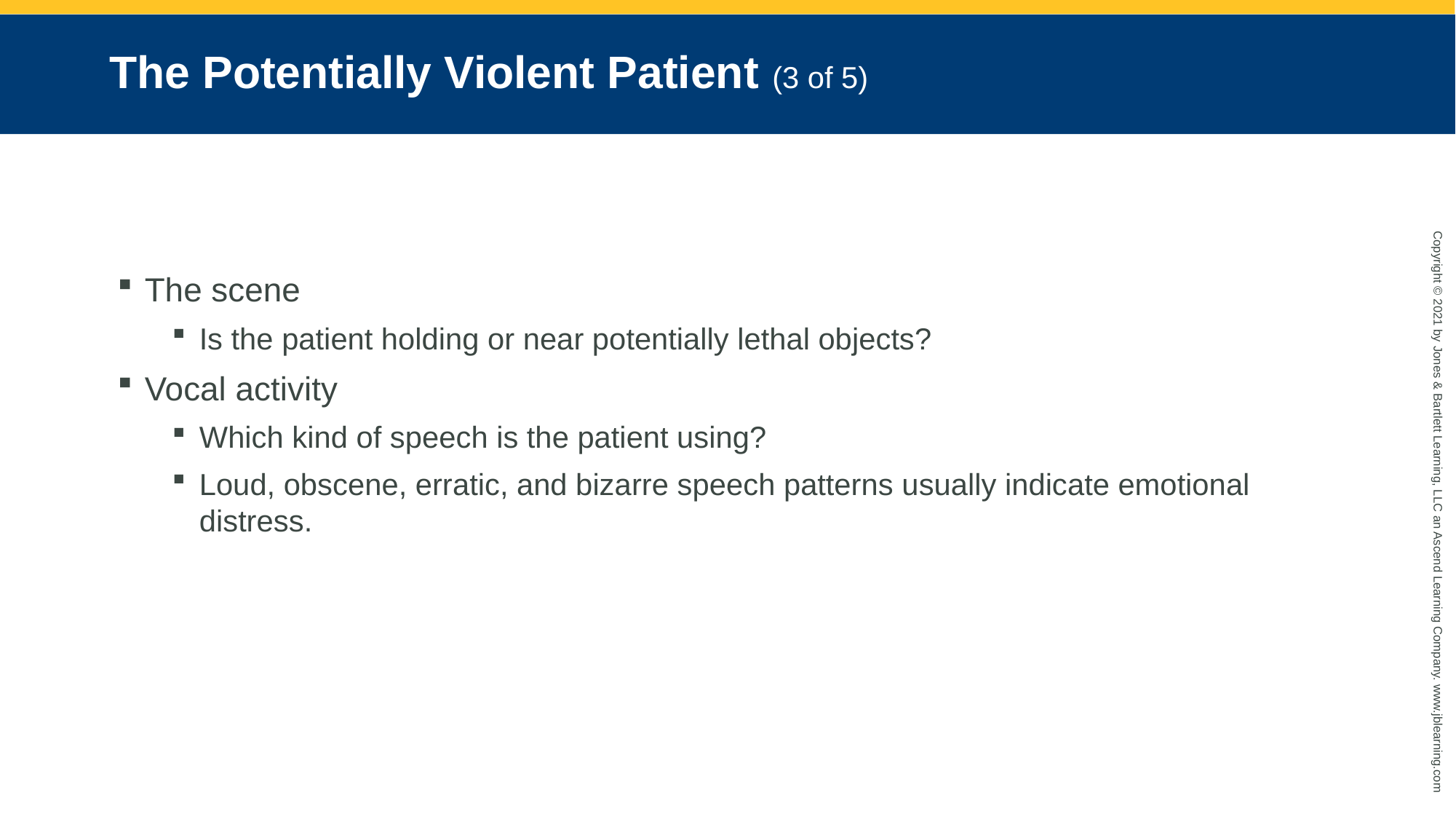

# The Potentially Violent Patient (3 of 5)
The scene
Is the patient holding or near potentially lethal objects?
Vocal activity
Which kind of speech is the patient using?
Loud, obscene, erratic, and bizarre speech patterns usually indicate emotional distress.